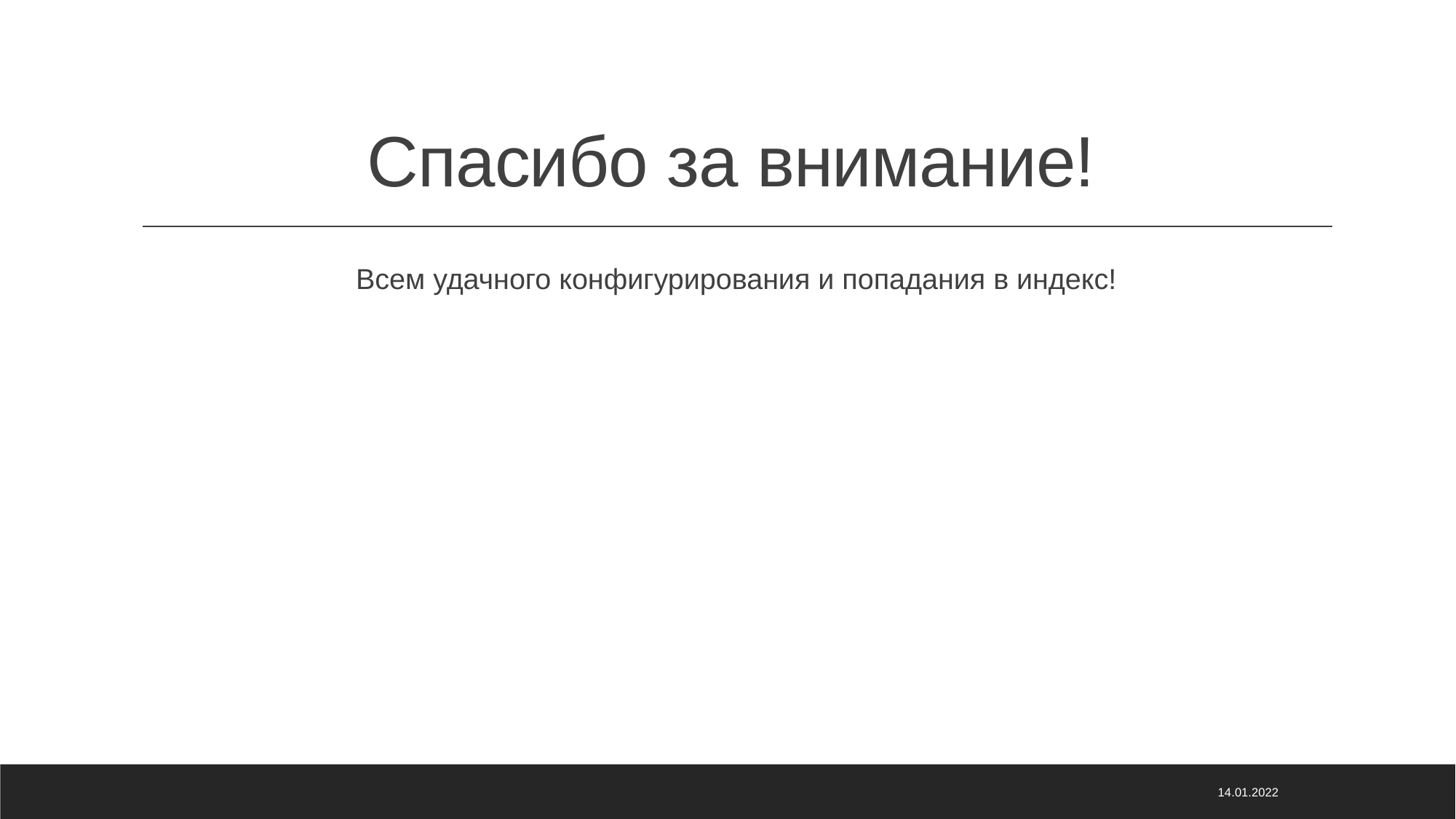

# Спасибо за внимание!
Всем удачного конфигурирования и попадания в индекс!
14.01.2022